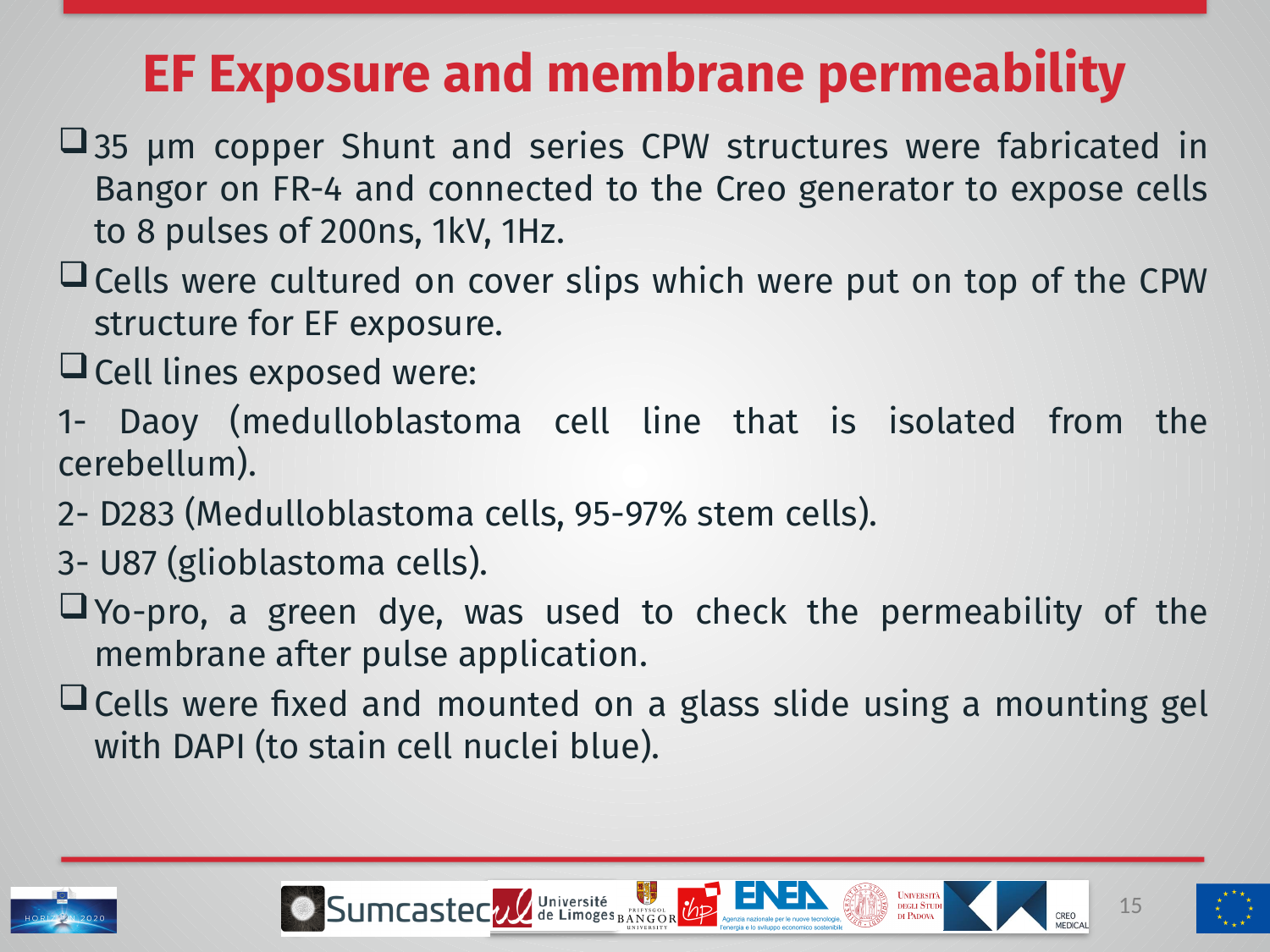

# EF Exposure and membrane permeability
35 µm copper Shunt and series CPW structures were fabricated in Bangor on FR-4 and connected to the Creo generator to expose cells to 8 pulses of 200ns, 1kV, 1Hz.
Cells were cultured on cover slips which were put on top of the CPW structure for EF exposure.
Cell lines exposed were:
1- Daoy (medulloblastoma cell line that is isolated from the cerebellum).
2- D283 (Medulloblastoma cells, 95-97% stem cells).
3- U87 (glioblastoma cells).
Yo-pro, a green dye, was used to check the permeability of the membrane after pulse application.
Cells were fixed and mounted on a glass slide using a mounting gel with DAPI (to stain cell nuclei blue).